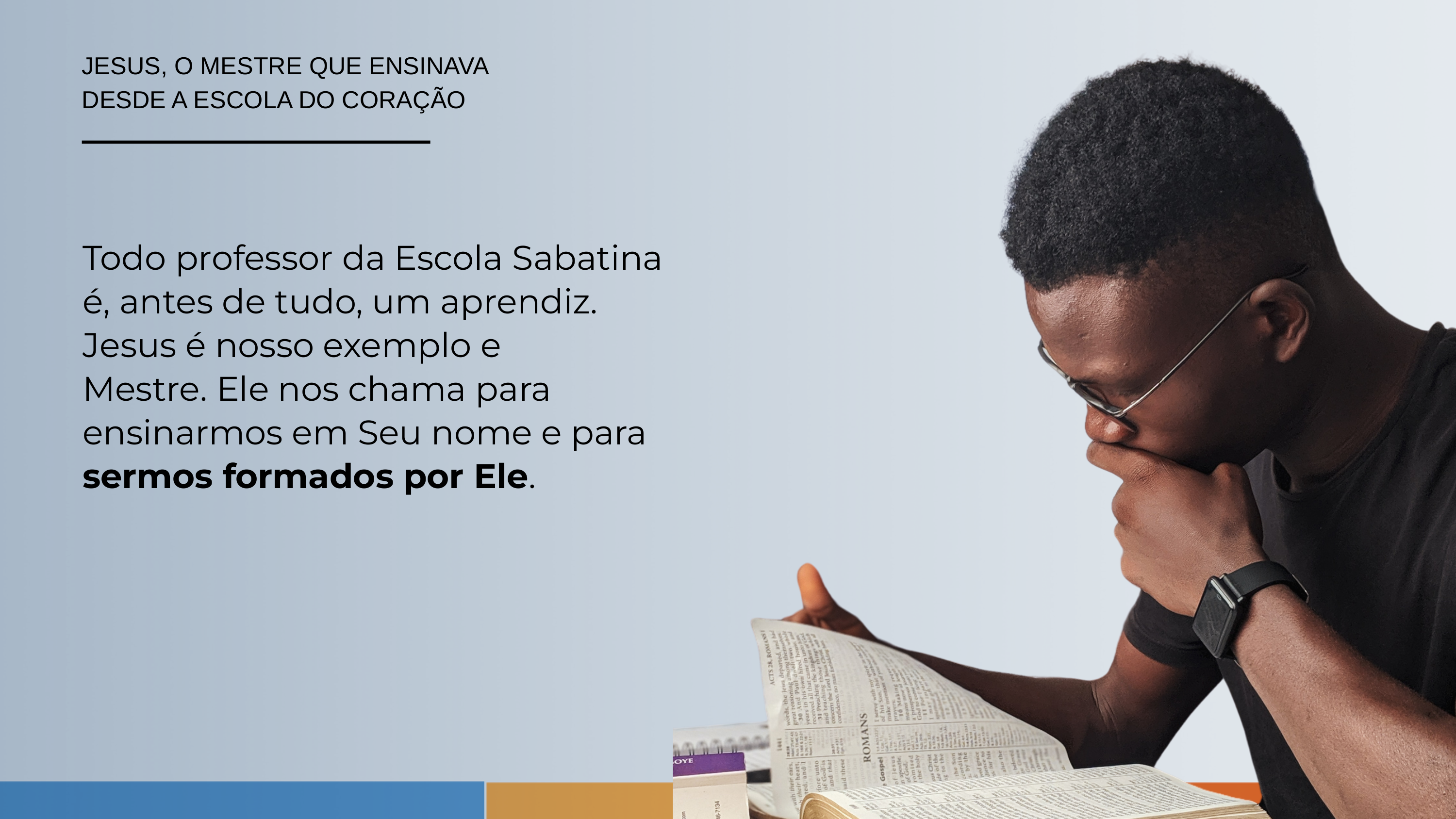

JESUS, O MESTRE QUE ENSINAVA
DESDE A ESCOLA DO CORAÇÃO

Todo professor da Escola Sabatina é, antes de tudo, um aprendiz. Jesus é nosso exemplo e
Mestre. Ele nos chama para ensinarmos em Seu nome e para sermos formados por Ele.